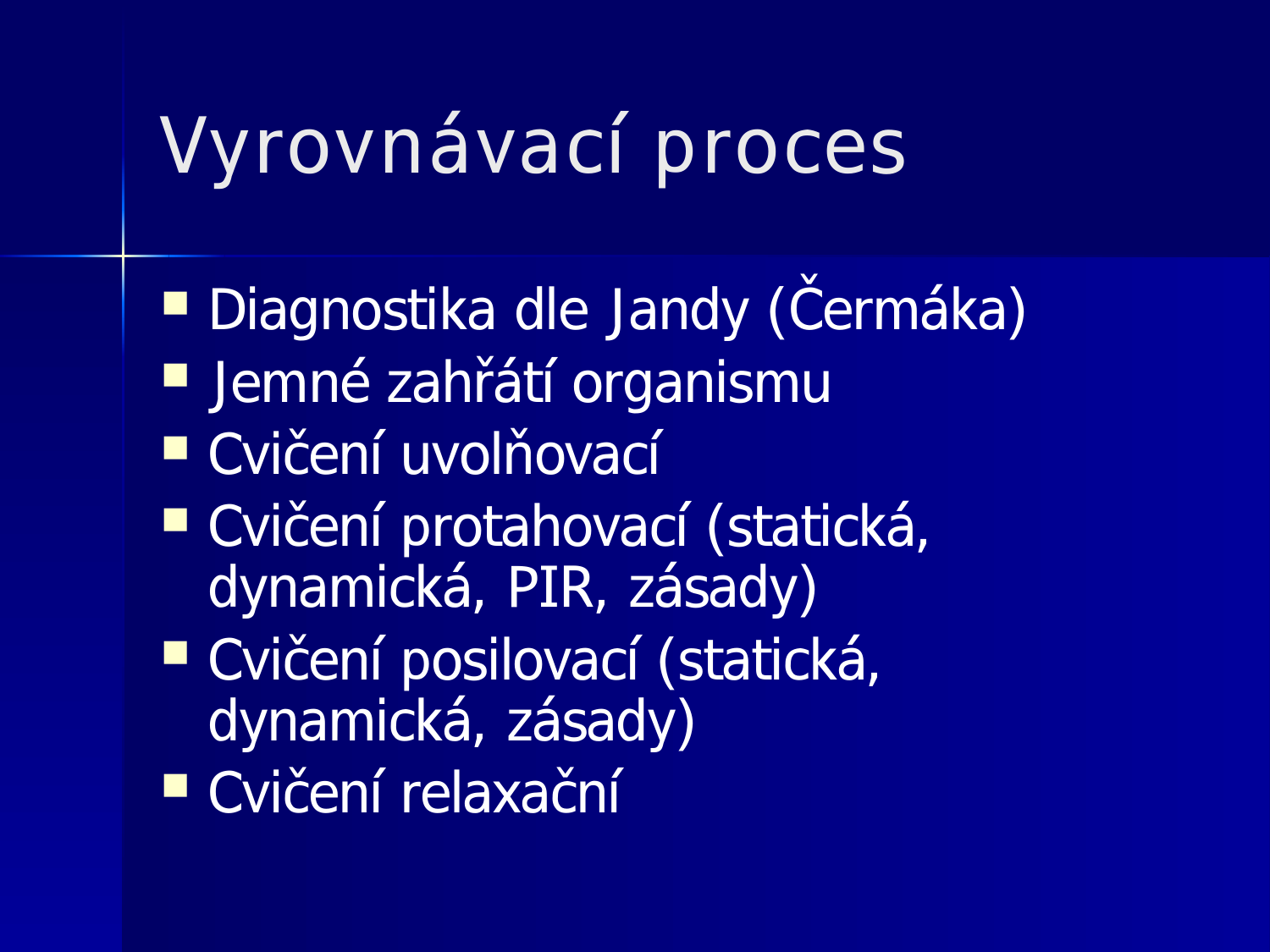

# Vyrovnávací proces
Diagnostika dle Jandy (Čermáka)
Jemné zahřátí organismu
Cvičení uvolňovací
Cvičení protahovací (statická, dynamická, PIR, zásady)
Cvičení posilovací (statická, dynamická, zásady)
Cvičení relaxační